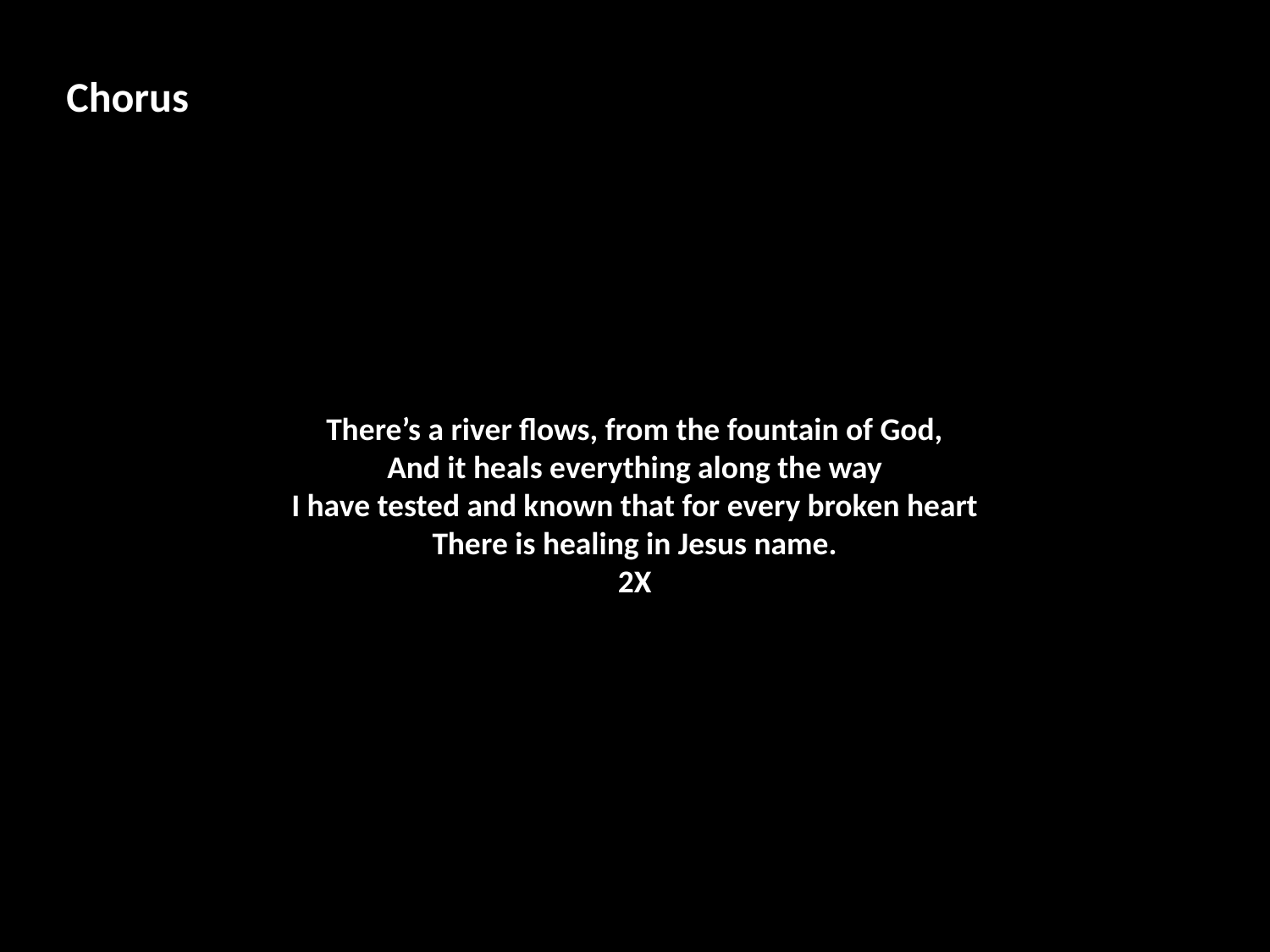

Chorus
# There’s a river flows, from the fountain of God, And it heals everything along the way I have tested and known that for every broken heart There is healing in Jesus name. 2X